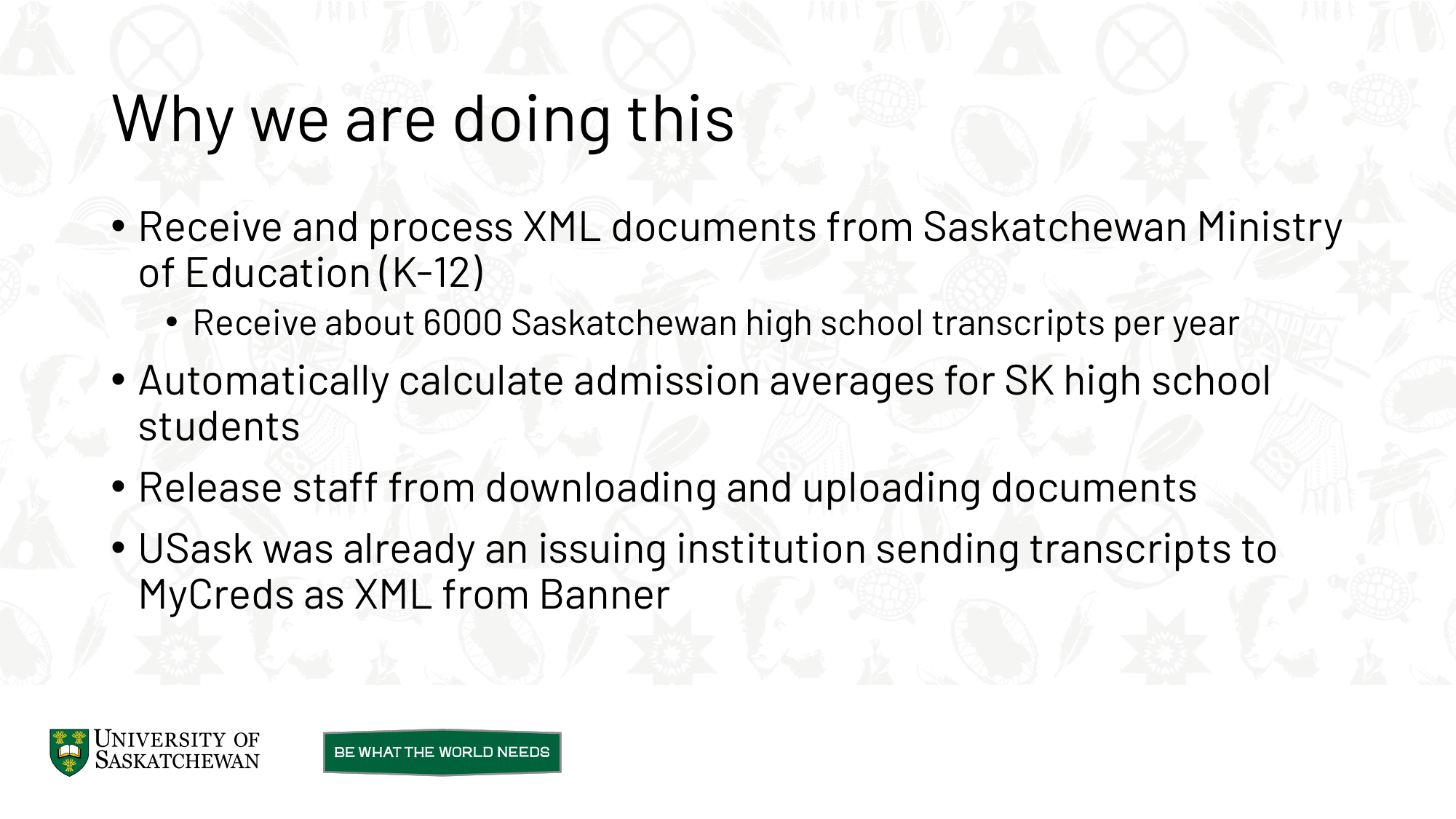

Why we are doing this
Receive and process XML documents from Saskatchewan Ministry of Education (K-12)
Receive about 6000 Saskatchewan high school transcripts per year
Automatically calculate admission averages for SK high school students
Release staff from downloading and uploading documents
USask was already an issuing institution sending transcripts to MyCreds as XML from Banner